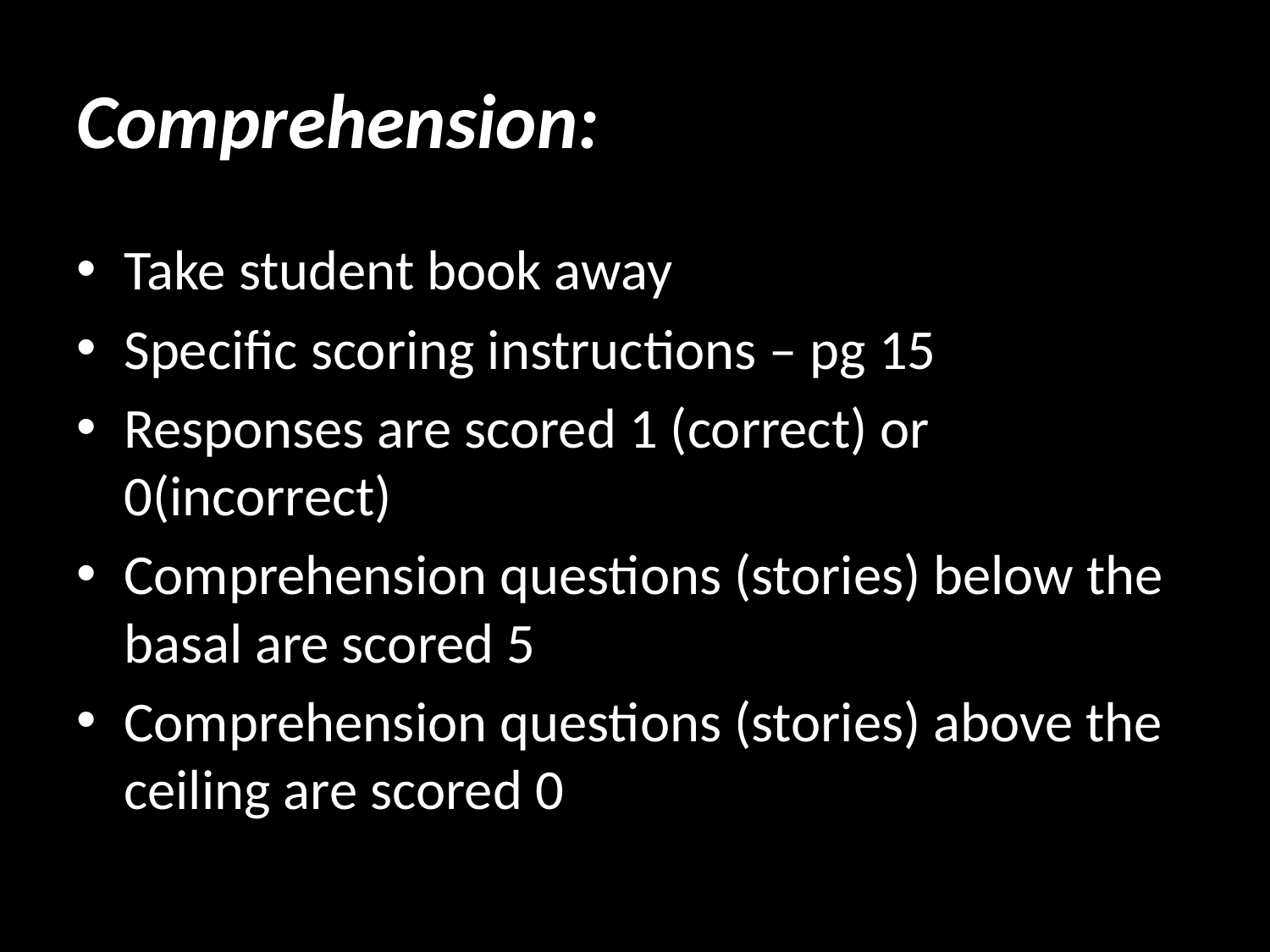

# Comprehension:

Take student book away
Specific scoring instructions – pg 15
Responses are scored 1 (correct) or 0(incorrect)
Comprehension questions (stories) below the basal are scored 5
Comprehension questions (stories) above the ceiling are scored 0